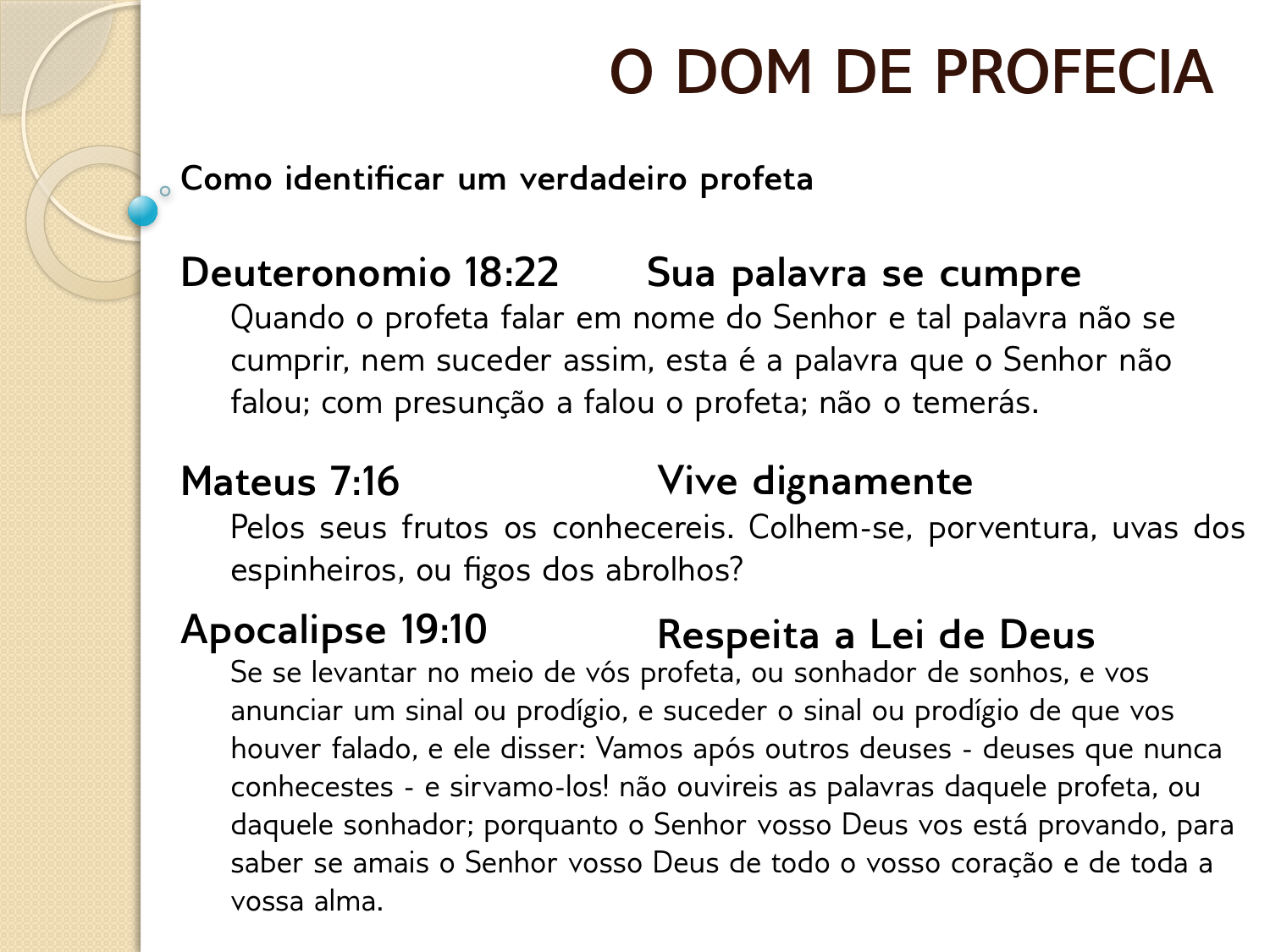

O DOM DE PROFECIA
Como identificar um verdadeiro profeta
Deuteronomio 18:22
Sua palavra se cumpre
Quando o profeta falar em nome do Senhor e tal palavra não se cumprir, nem suceder assim, esta é a palavra que o Senhor não falou; com presunção a falou o profeta; não o temerás.
Vive dignamente
Mateus 7:16
Pelos seus frutos os conhecereis. Colhem-se, porventura, uvas dos espinheiros, ou figos dos abrolhos?
Apocalipse 19:10
Respeita a Lei de Deus
Se se levantar no meio de vós profeta, ou sonhador de sonhos, e vos anunciar um sinal ou prodígio, e suceder o sinal ou prodígio de que vos houver falado, e ele disser: Vamos após outros deuses - deuses que nunca conhecestes - e sirvamo-los! não ouvireis as palavras daquele profeta, ou daquele sonhador; porquanto o Senhor vosso Deus vos está provando, para saber se amais o Senhor vosso Deus de todo o vosso coração e de toda a vossa alma.